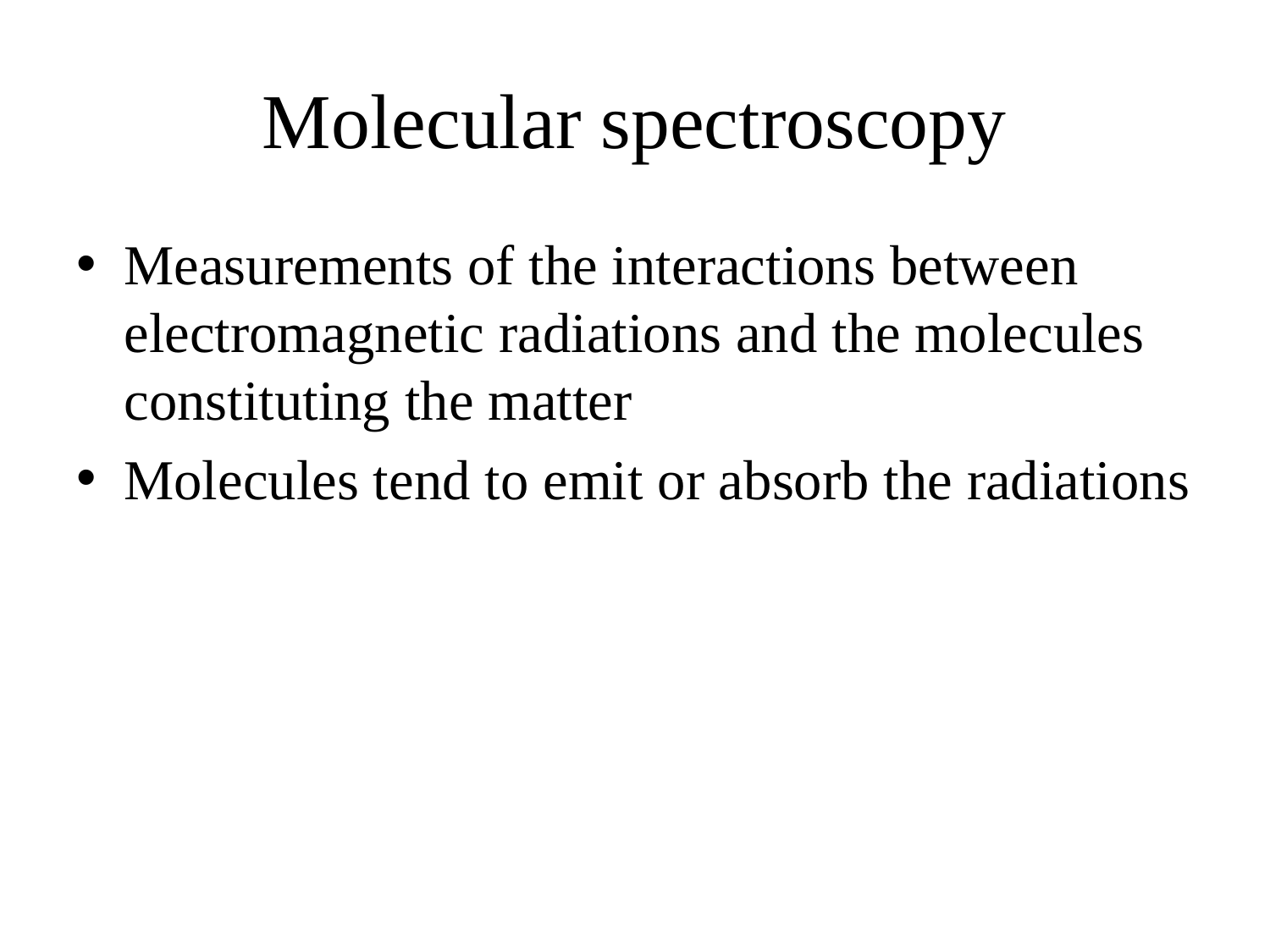

# Molecular spectroscopy
Measurements of the interactions between electromagnetic radiations and the molecules constituting the matter
Molecules tend to emit or absorb the radiations